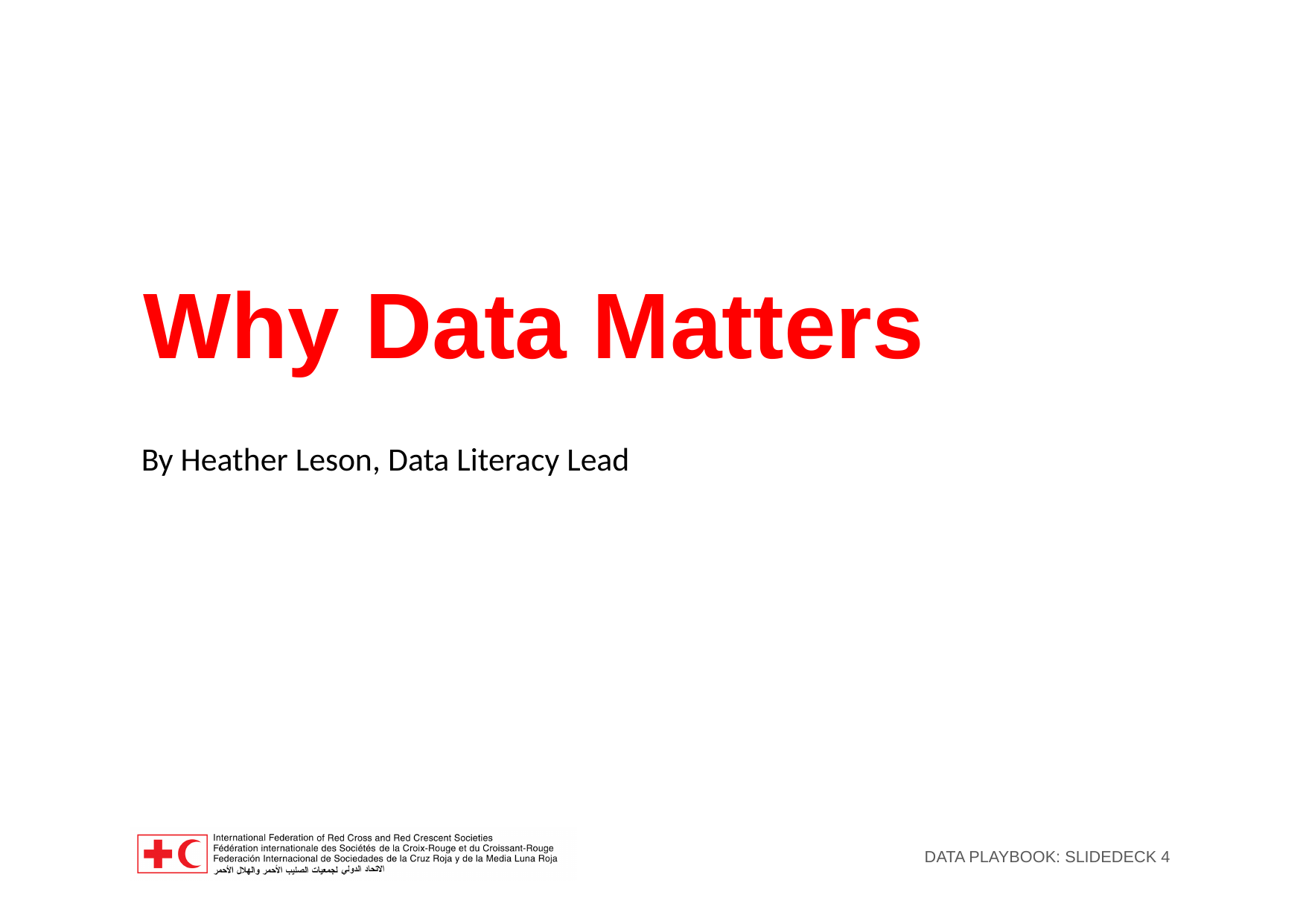

# Why Data Matters
By Heather Leson, Data Literacy Lead